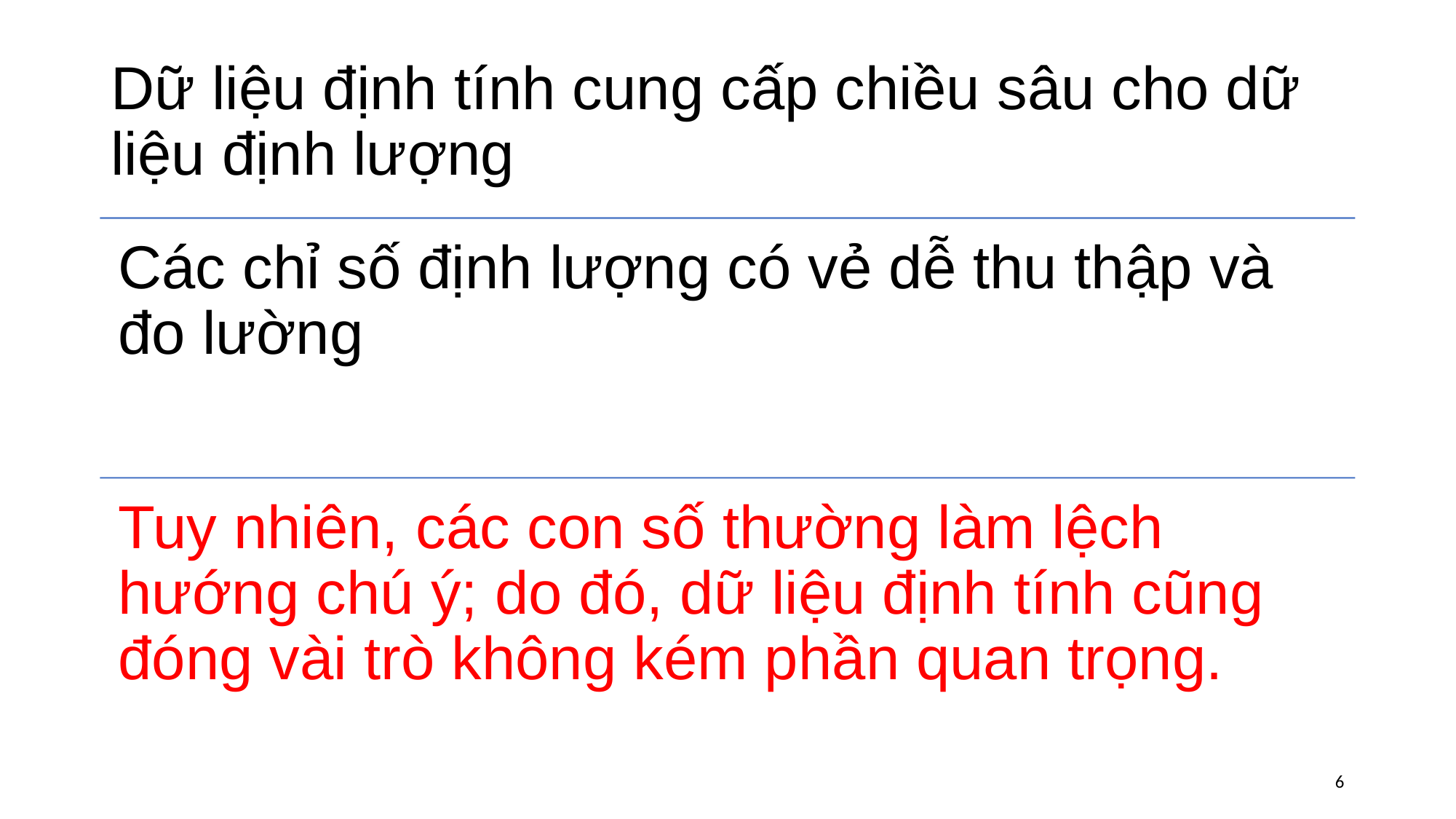

# Dữ liệu định tính cung cấp chiều sâu cho dữ liệu định lượng
Các chỉ số định lượng có vẻ dễ thu thập và đo lường
Tuy nhiên, các con số thường làm lệch hướng chú ý; do đó, dữ liệu định tính cũng đóng vài trò không kém phần quan trọng.
6